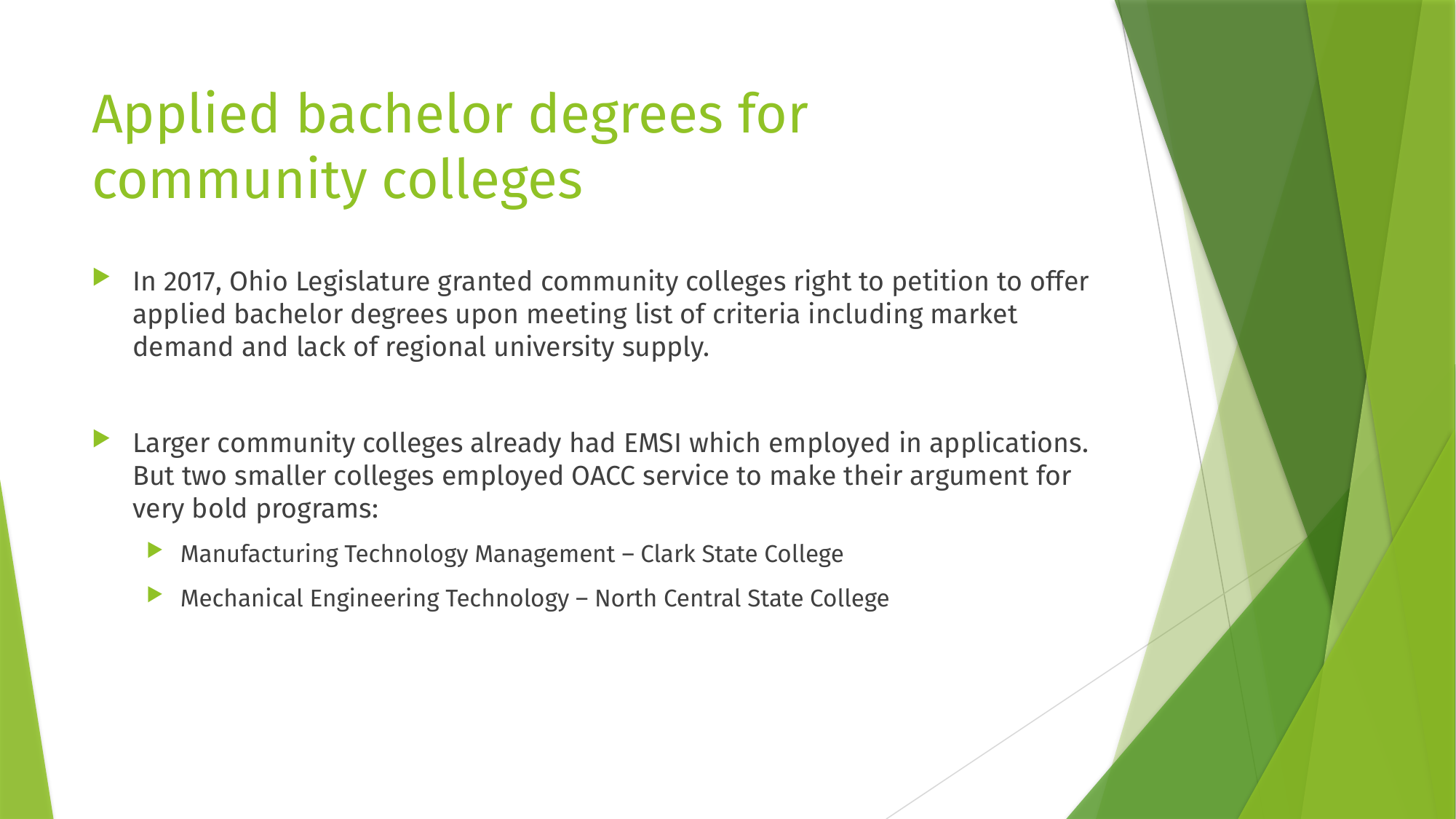

# Applied bachelor degrees for community colleges
In 2017, Ohio Legislature granted community colleges right to petition to offer applied bachelor degrees upon meeting list of criteria including market demand and lack of regional university supply.

Larger community colleges already had EMSI which employed in applications. But two smaller colleges employed OACC service to make their argument for very bold programs:
Manufacturing Technology Management – Clark State College
Mechanical Engineering Technology – North Central State College